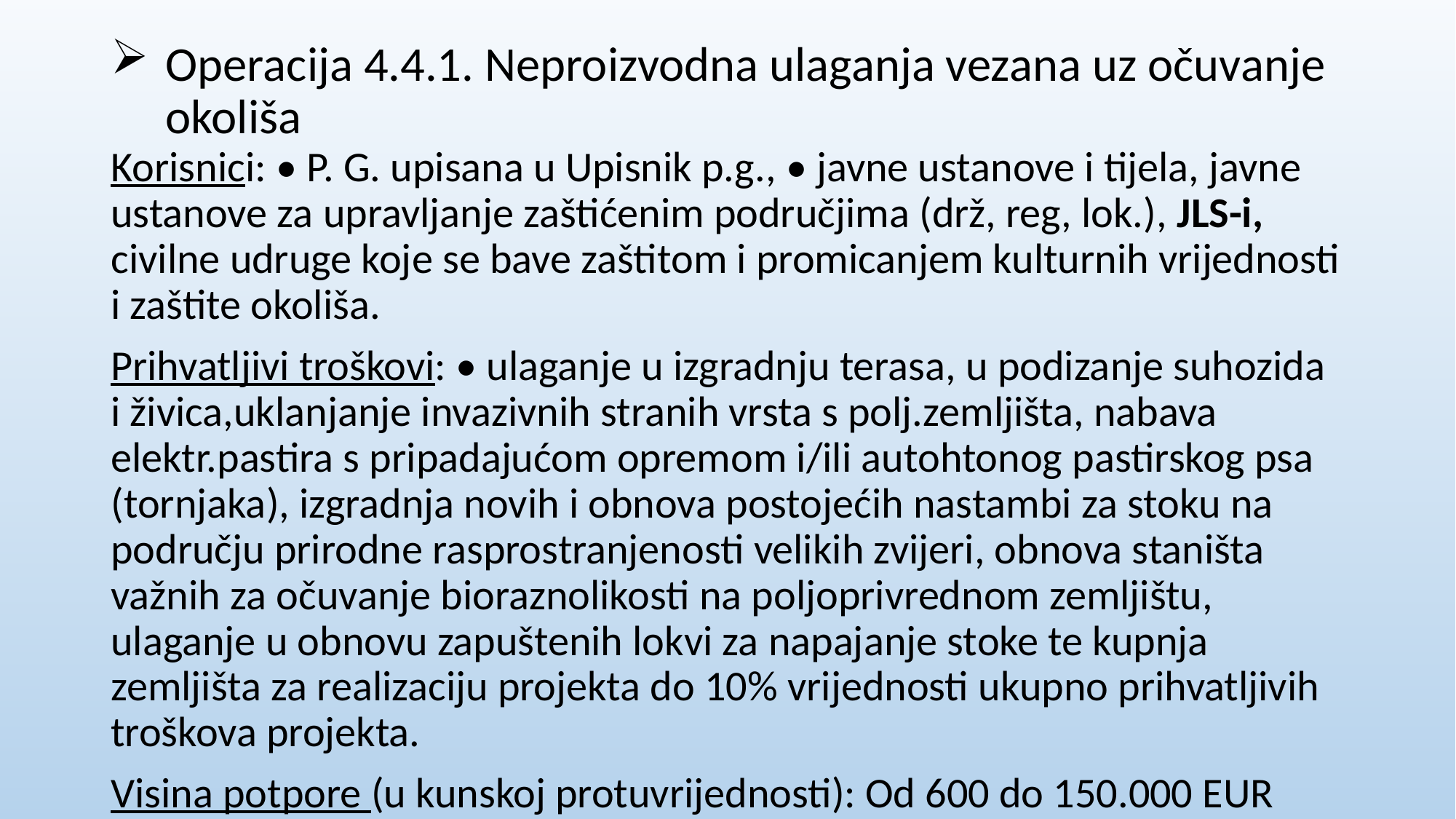

# Operacija 4.4.1. Neproizvodna ulaganja vezana uz očuvanje okoliša
Korisnici: • P. G. upisana u Upisnik p.g., • javne ustanove i tijela, javne ustanove za upravljanje zaštićenim područjima (drž, reg, lok.), JLS-i, civilne udruge koje se bave zaštitom i promicanjem kulturnih vrijednosti i zaštite okoliša.
Prihvatljivi troškovi: • ulaganje u izgradnju terasa, u podizanje suhozida i živica,uklanjanje invazivnih stranih vrsta s polj.zemljišta, nabava elektr.pastira s pripadajućom opremom i/ili autohtonog pastirskog psa (tornjaka), izgradnja novih i obnova postojećih nastambi za stoku na području prirodne rasprostranjenosti velikih zvijeri, obnova staništa važnih za očuvanje bioraznolikosti na poljoprivrednom zemljištu, ulaganje u obnovu zapuštenih lokvi za napajanje stoke te kupnja zemljišta za realizaciju projekta do 10% vrijednosti ukupno prihvatljivih troškova projekta.
Visina potpore (u kunskoj protuvrijednosti): Od 600 do 150.000 EUR
Intenzitet potpore: Do 100 % vrijednosti ukupnih prihvatljivih troškova